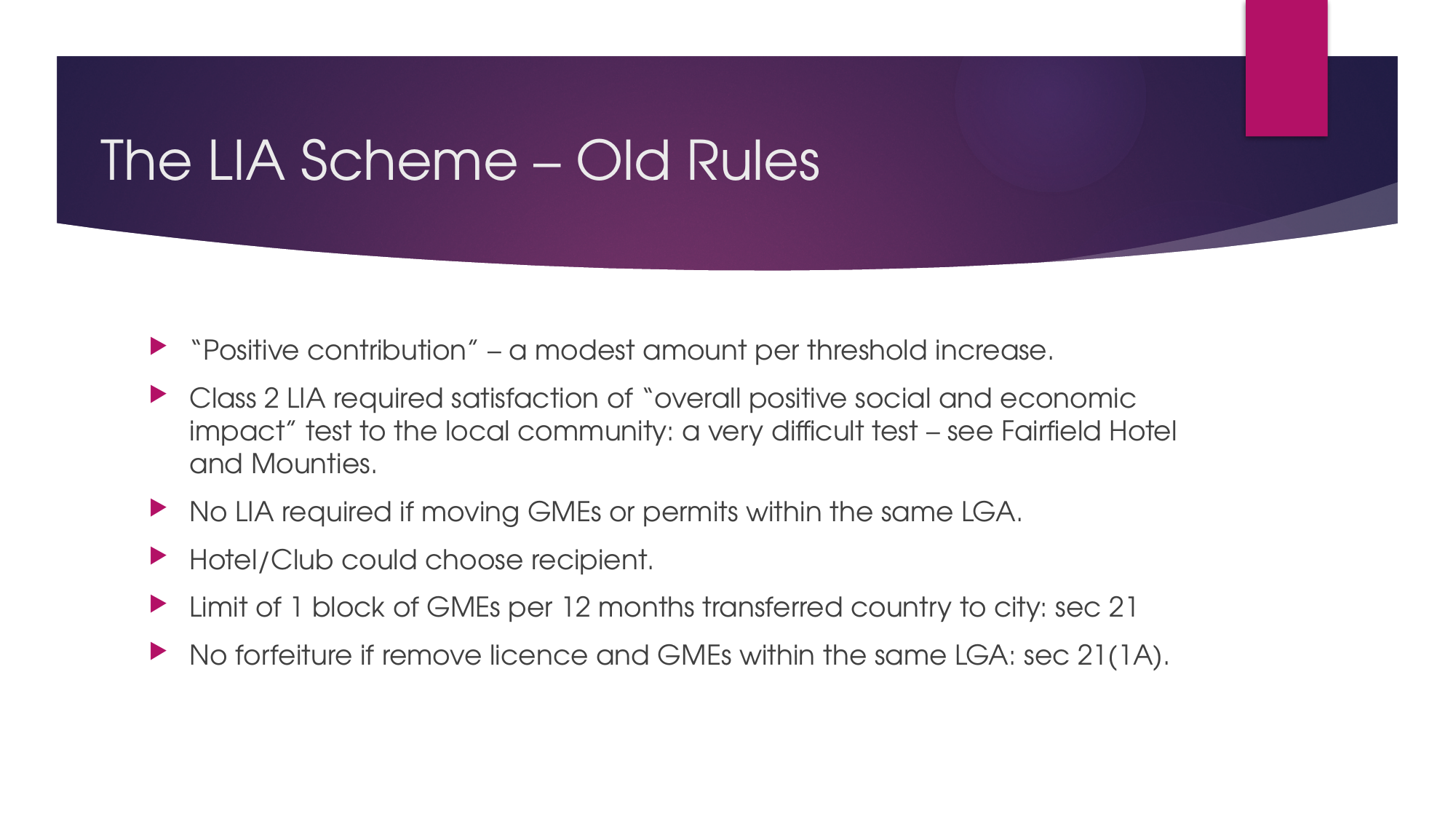

# The LIA Scheme – Old Rules
“Positive contribution” – a modest amount per threshold increase.
Class 2 LIA required satisfaction of “overall positive social and economic impact” test to the local community: a very difficult test – see Fairfield Hotel and Mounties.
No LIA required if moving GMEs or permits within the same LGA.
Hotel/Club could choose recipient.
Limit of 1 block of GMEs per 12 months transferred country to city: sec 21
No forfeiture if remove licence and GMEs within the same LGA: sec 21(1A).